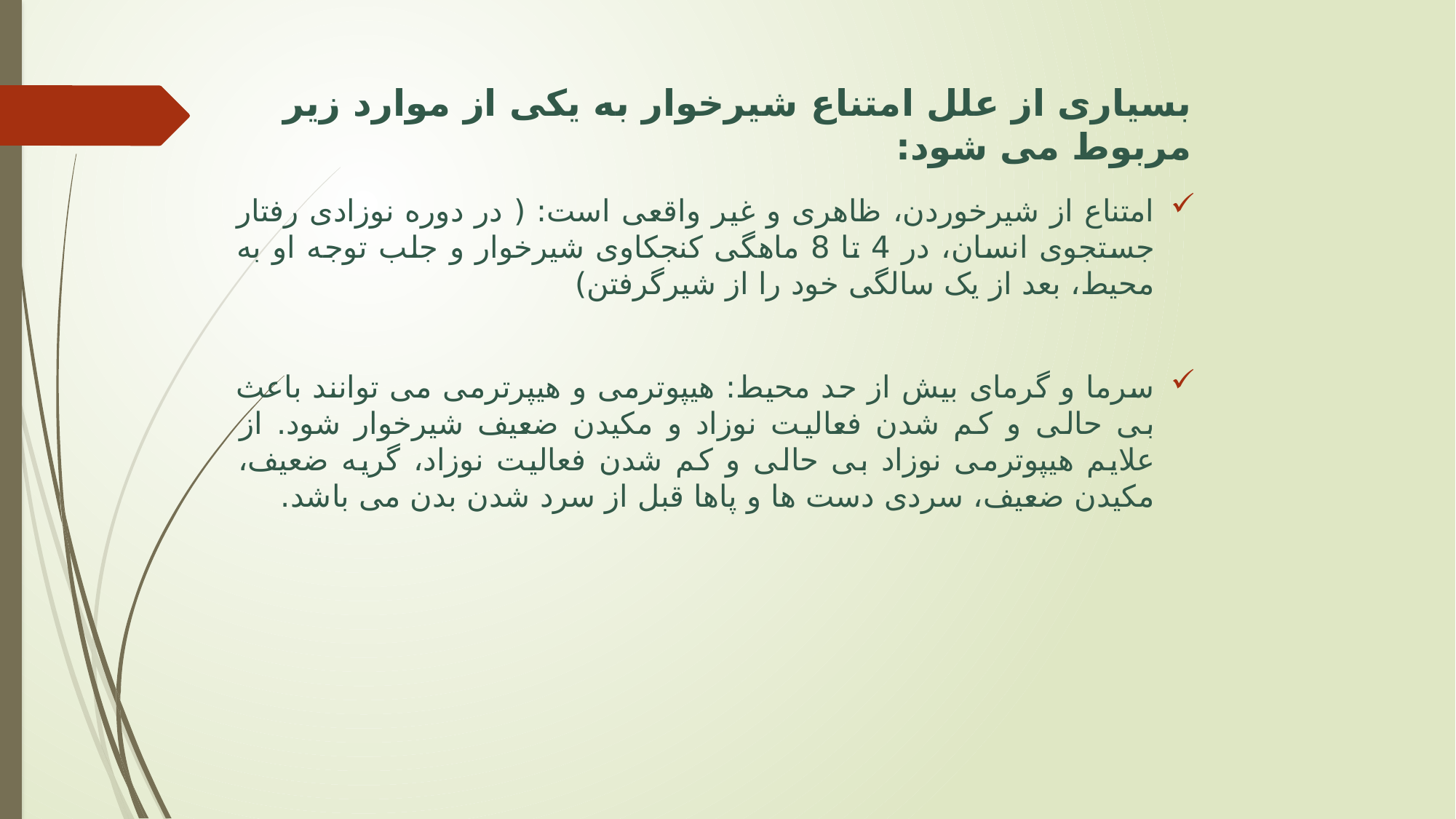

# بسیاری از علل امتناع شیرخوار به یکی از موارد زیر مربوط می شود:
امتناع از شیرخوردن، ظاهری و غیر واقعی است: ( در دوره نوزادی رفتار جستجوی انسان، در 4 تا 8 ماهگی کنجکاوی شیرخوار و جلب توجه او به محیط، بعد از یک سالگی خود را از شیرگرفتن)

سرما و گرمای بیش از حد محیط: هیپوترمی و هیپرترمی می توانند باعث بی حالی و کم شدن فعالیت نوزاد و مکیدن ضعیف شیرخوار شود. از علایم هیپوترمی نوزاد بی حالی و کم شدن فعالیت نوزاد، گریه ضعیف، مکیدن ضعیف، سردی دست ها و پاها قبل از سرد شدن بدن می باشد.